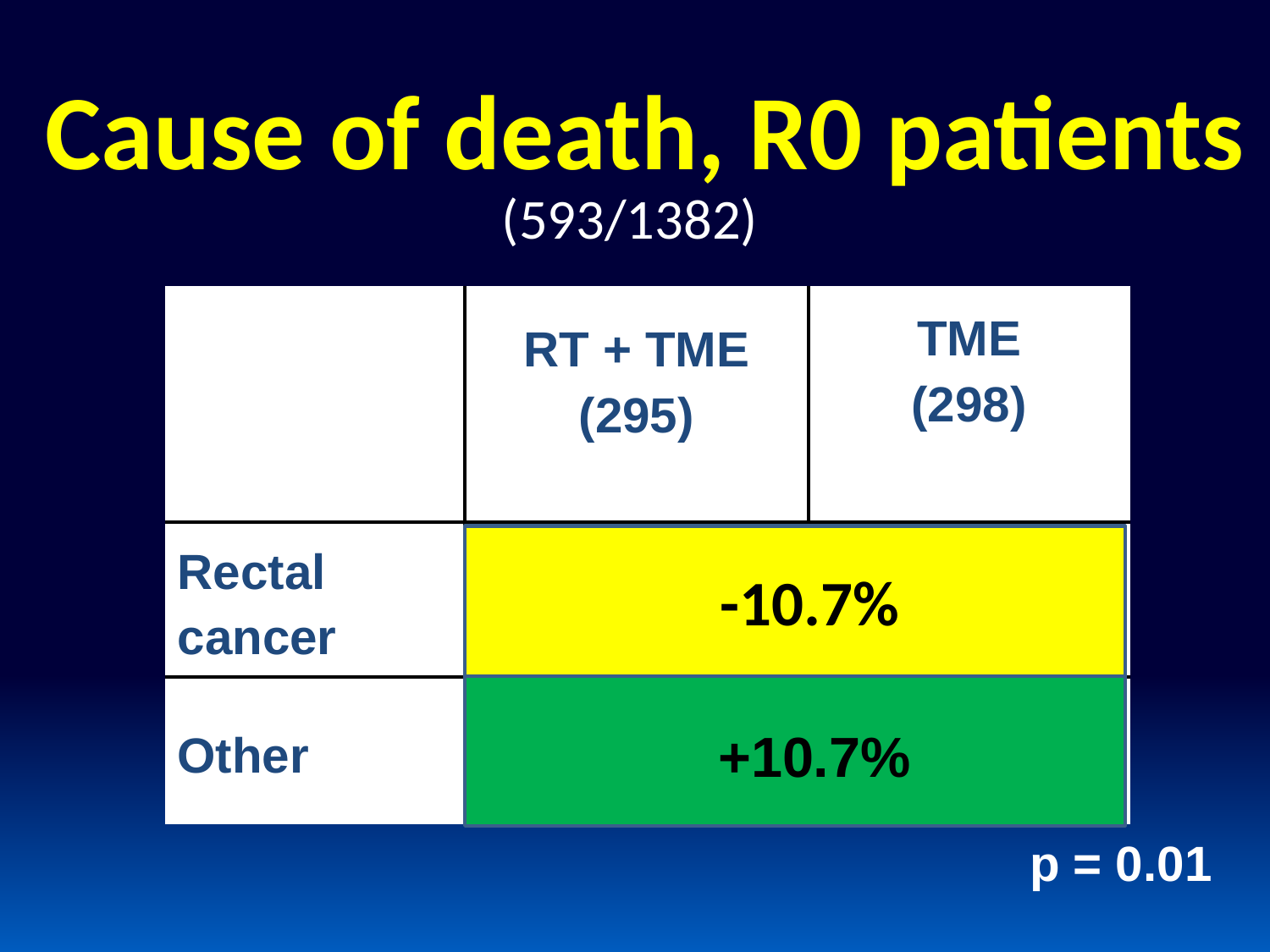

# Cause of death, R0 patients
(593/1382)
|  | RT + TME (295) | TME (298) |
| --- | --- | --- |
| Rectal cancer | 40.3% | 51.0% |
| Other | 59.7% | 49.0% |

-10.7%

+10.7%
p = 0.01